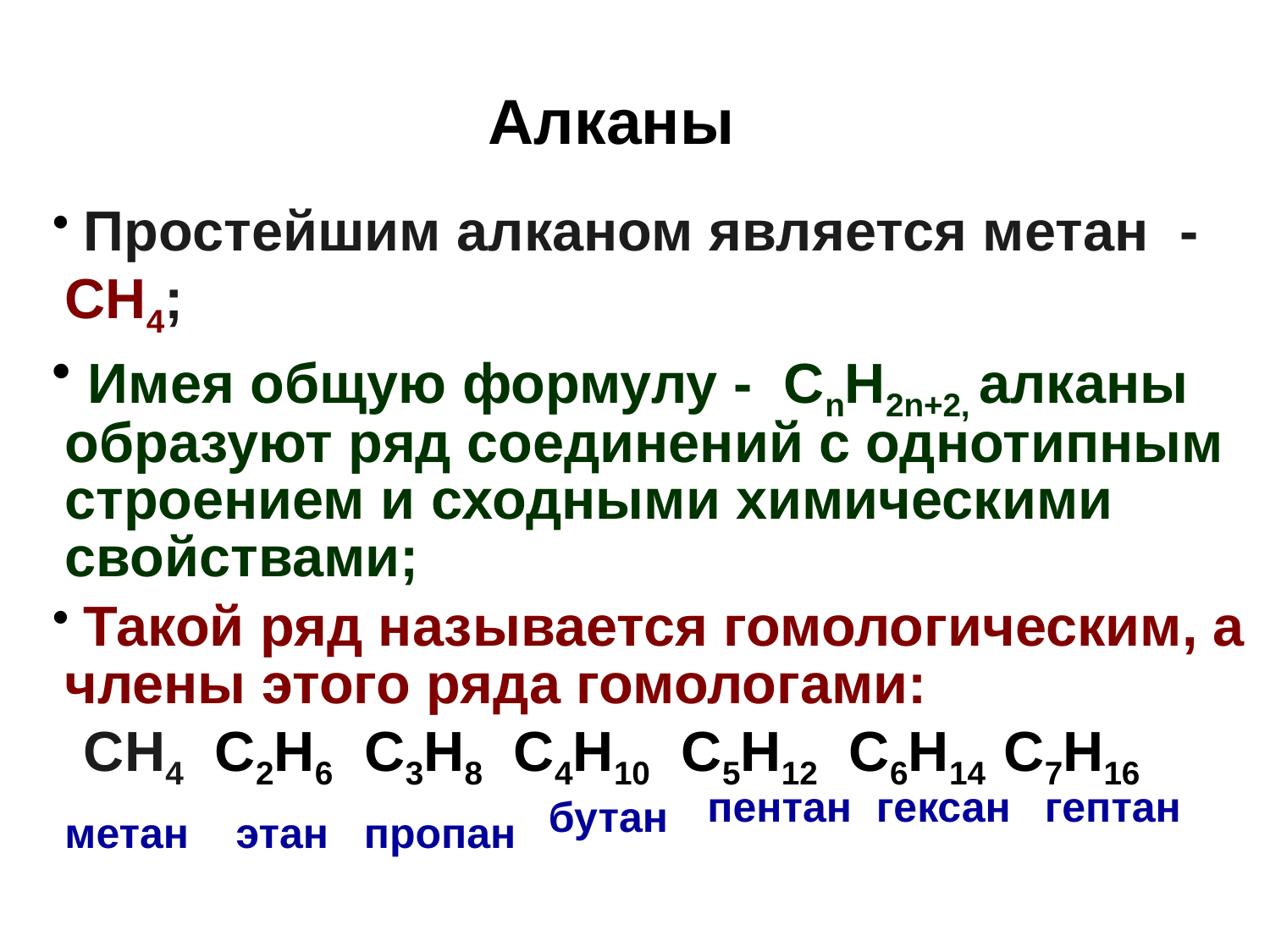

# Алканы
 Простейшим алканом является метан  - СН4;
 Имея общую формулу -  СnH2n+2, алканы образуют ряд соединений с однотипным строением и сходными химическими свойствами;
 Такой ряд называется гомологическим, а члены этого ряда гомологами:
  СН4  С2Н6  С3Н8  С4Н10  С5Н12  С6Н14  С7Н16 метан   этан   пропан
пентан
гексан
гептан
бутан